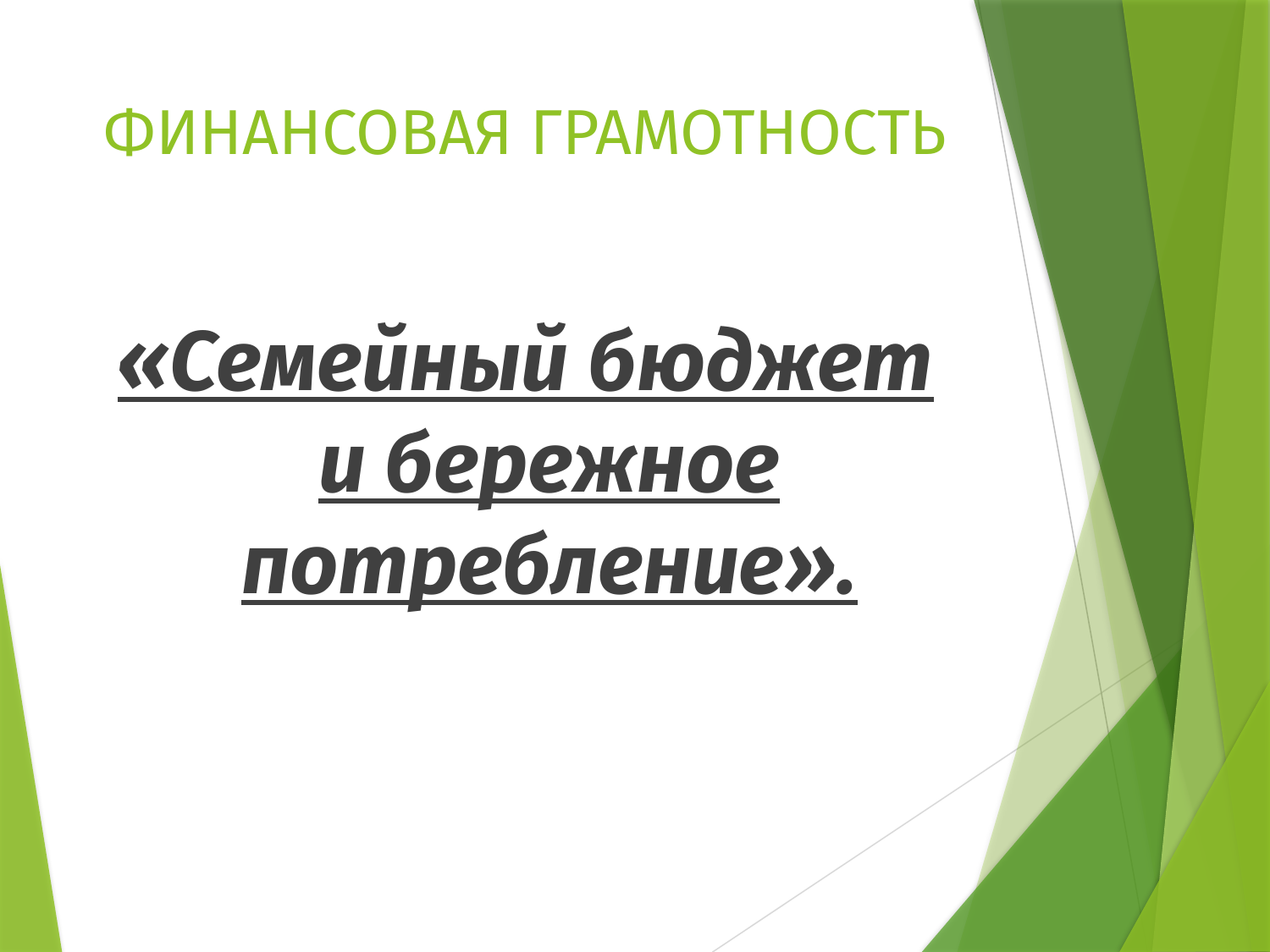

# ФИНАНСОВАЯ ГРАМОТНОСТЬ
«Семейный бюджет и бережное потребление».